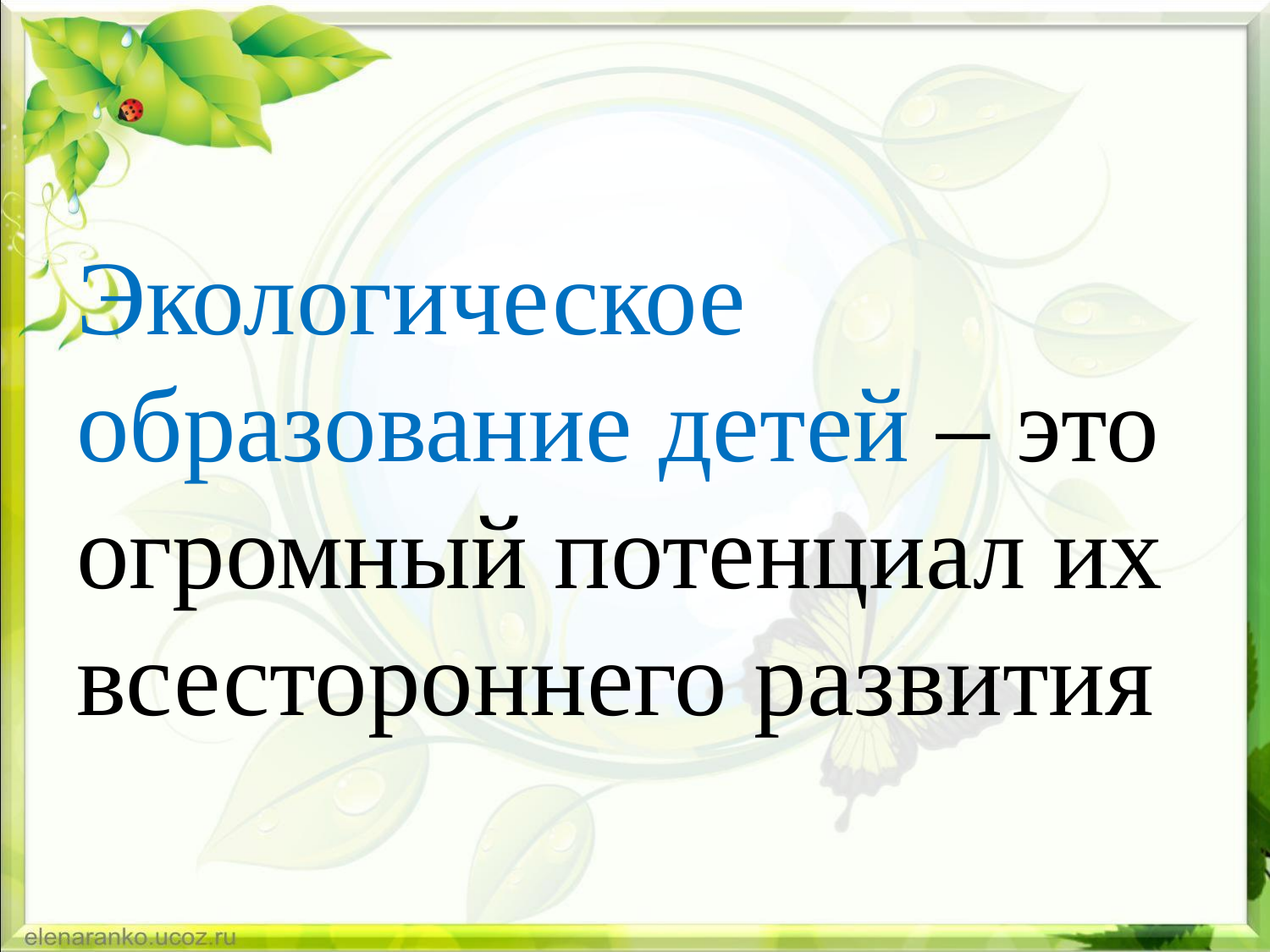

Экологическое образование детей – это огромный потенциал их всестороннего развития